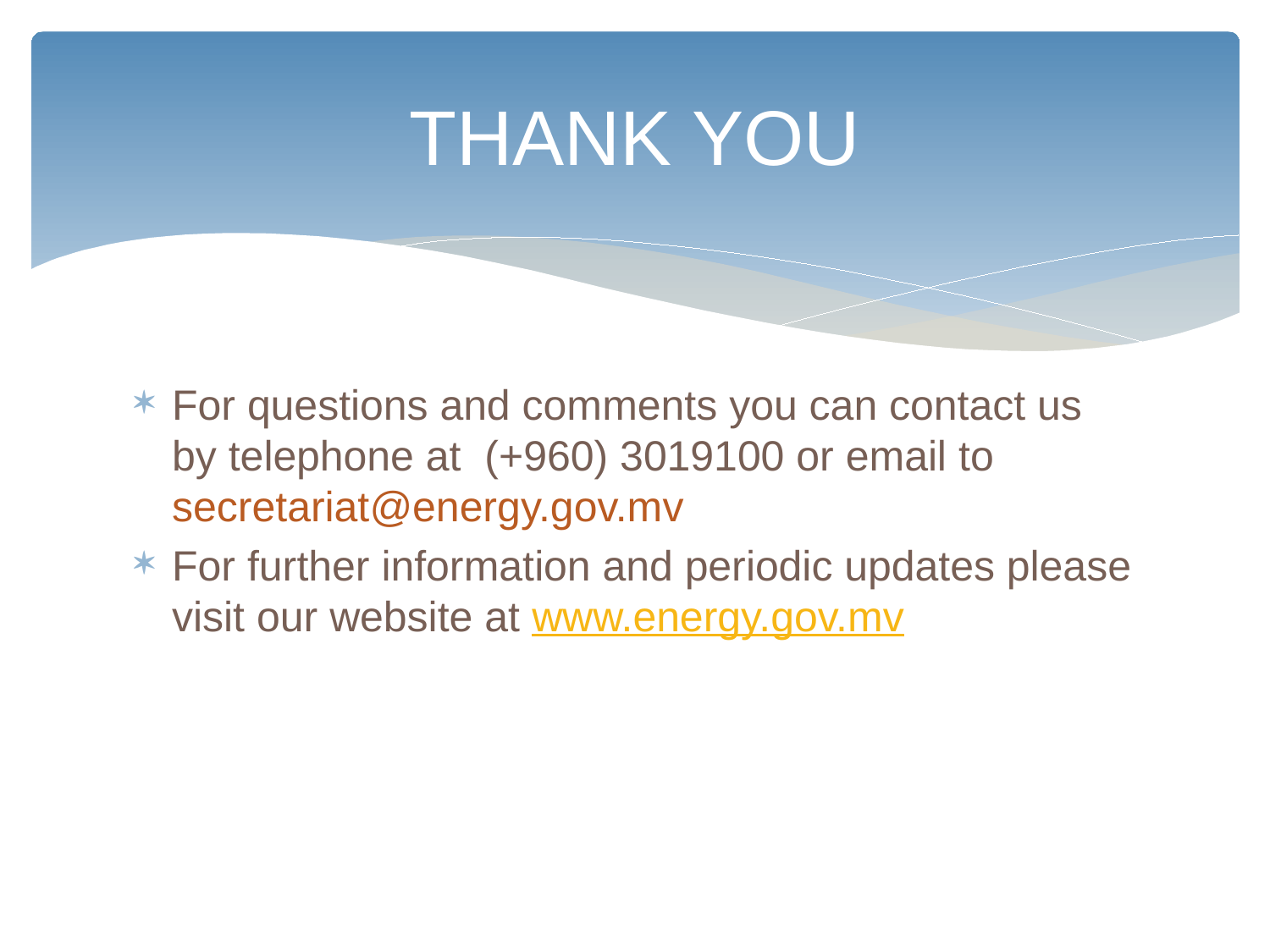

# THANK YOU
For questions and comments you can contact us by telephone at  (+960) 3019100 or email to secretariat@energy.gov.mv
For further information and periodic updates please visit our website at www.energy.gov.mv